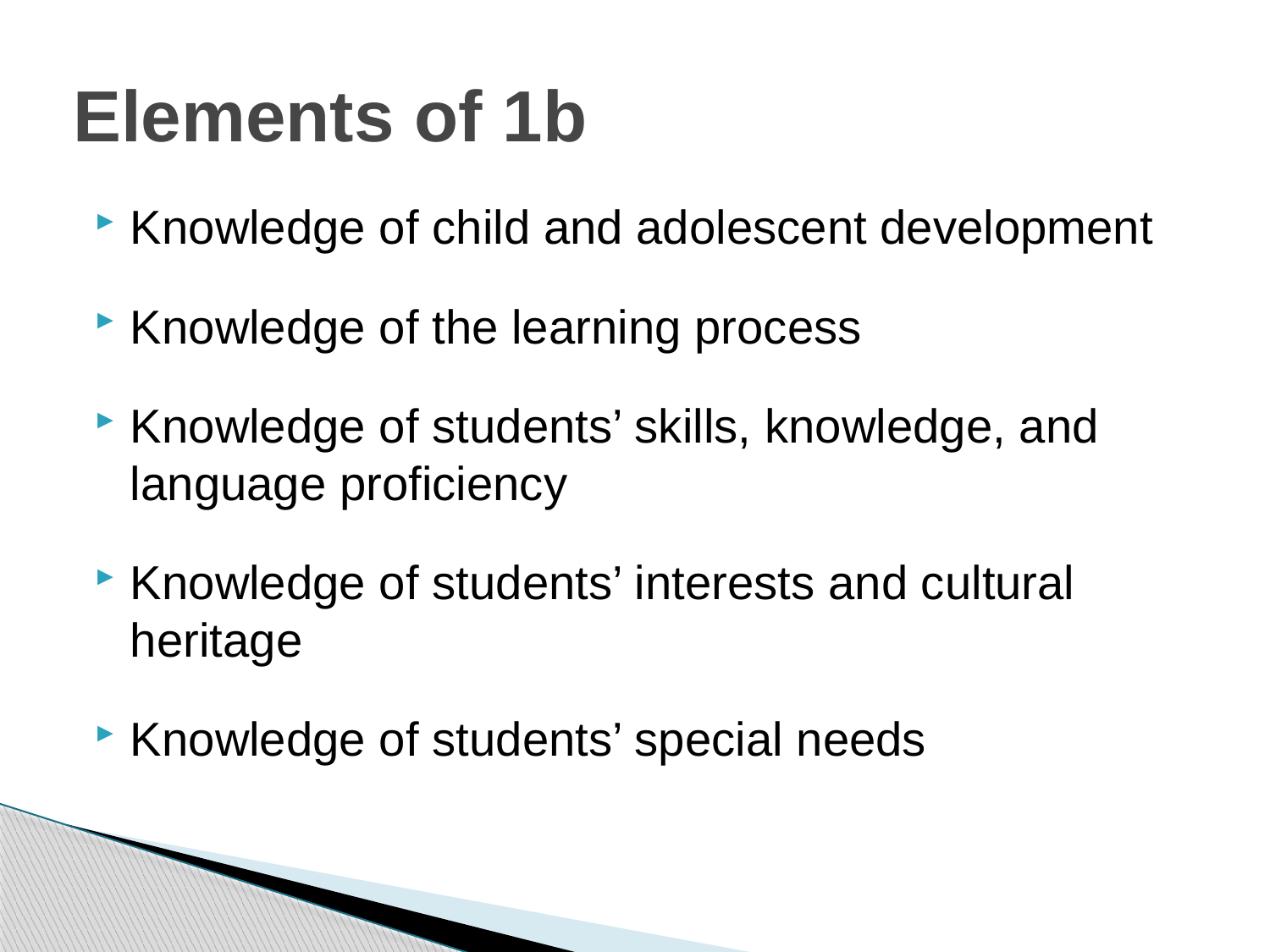

Elements of 1b
Knowledge of child and adolescent development
Knowledge of the learning process
Knowledge of students’ skills, knowledge, and language proficiency
Knowledge of students’ interests and cultural heritage
Knowledge of students’ special needs